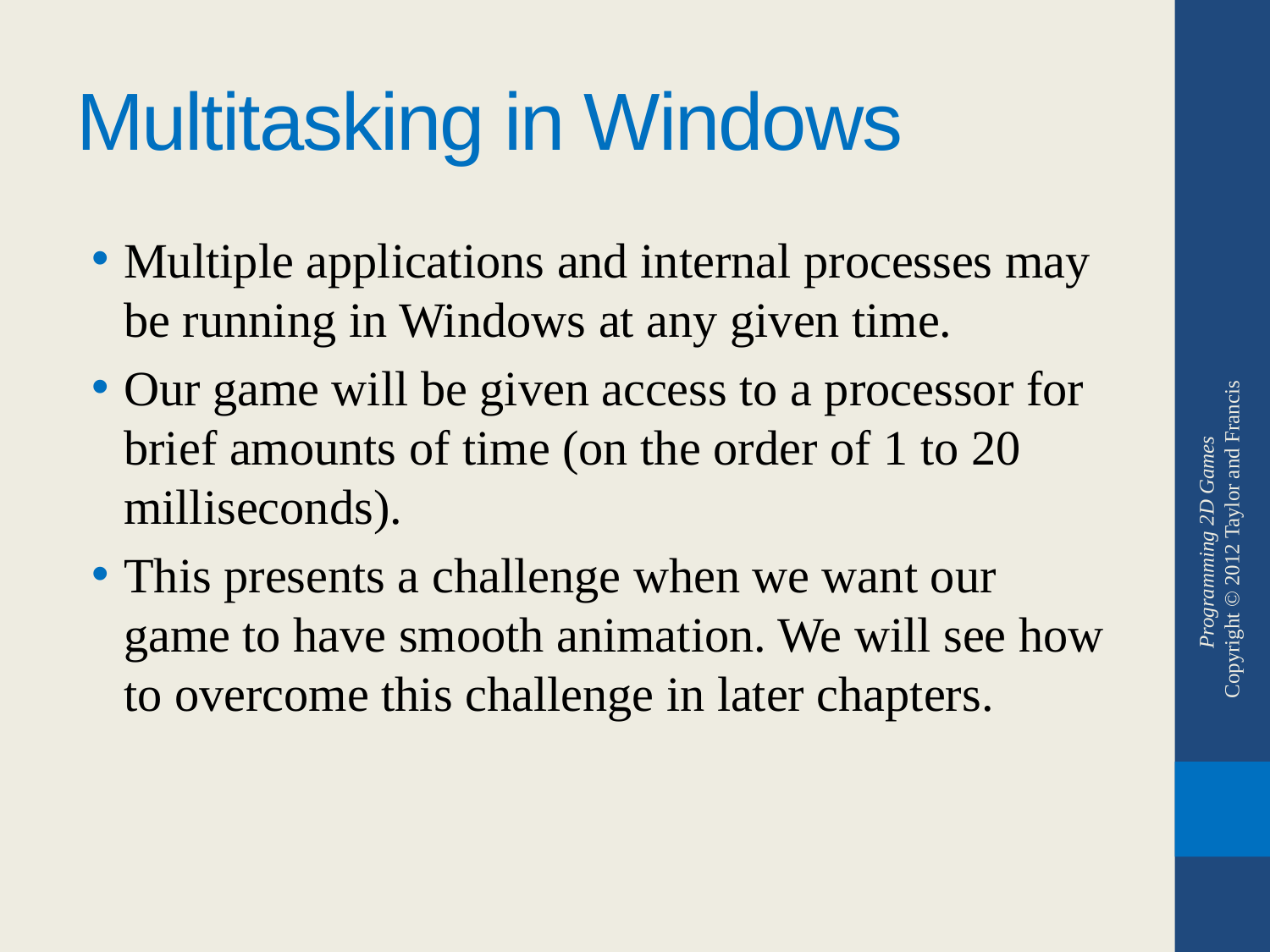

# Multitasking in Windows
Multiple applications and internal processes may be running in Windows at any given time.
Our game will be given access to a processor for brief amounts of time (on the order of 1 to 20 milliseconds).
This presents a challenge when we want our game to have smooth animation. We will see how to overcome this challenge in later chapters.
Programming 2D Games
Copyright © 2012 Taylor and Francis